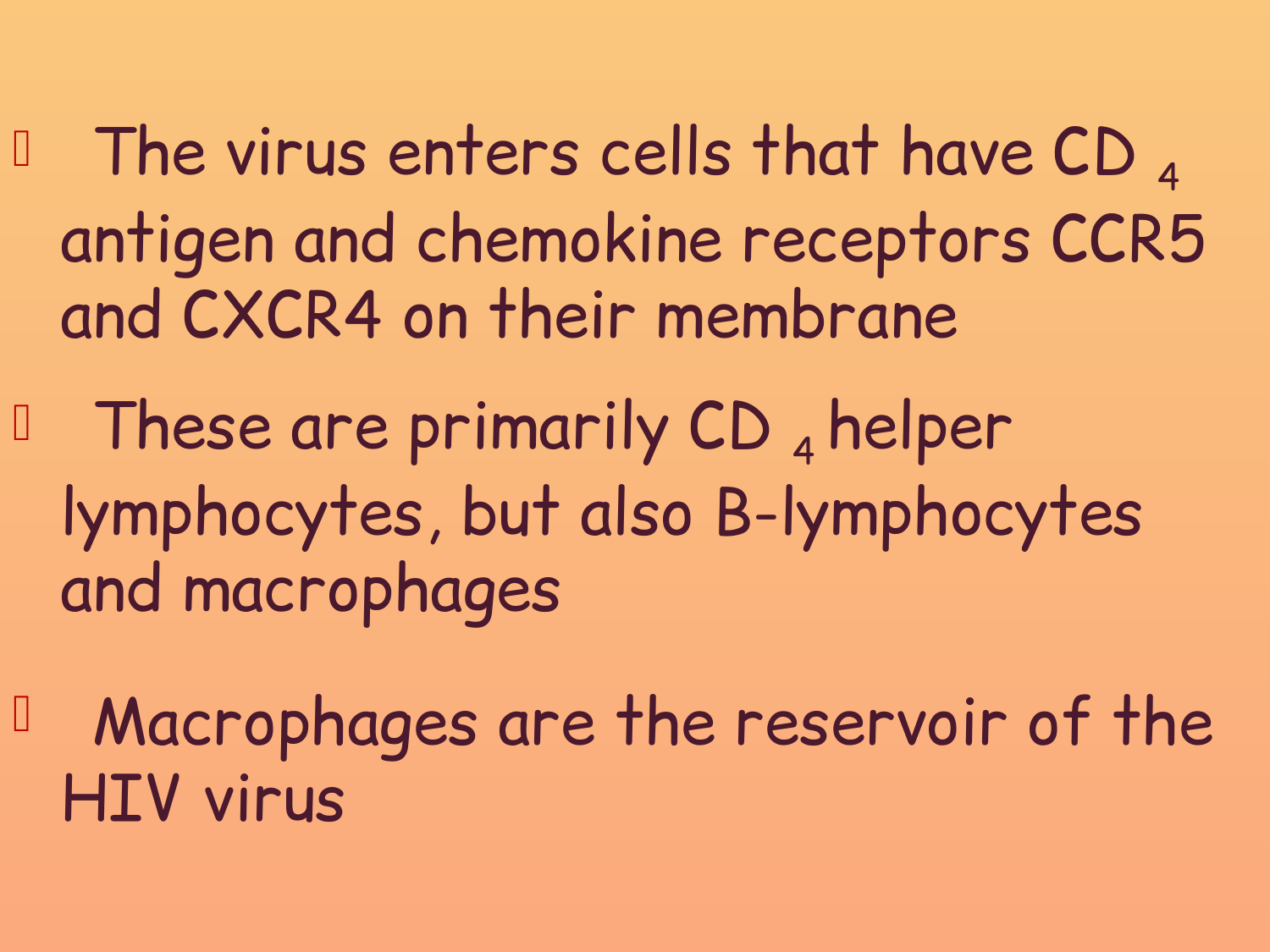

The virus enters cells that have CD 4 antigen and chemokine receptors CCR5 and CXCR4 on their membrane

  These are primarily CD 4 helper lymphocytes, but also B-lymphocytes and macrophages

  Macrophages are the reservoir of the HIV virus

#